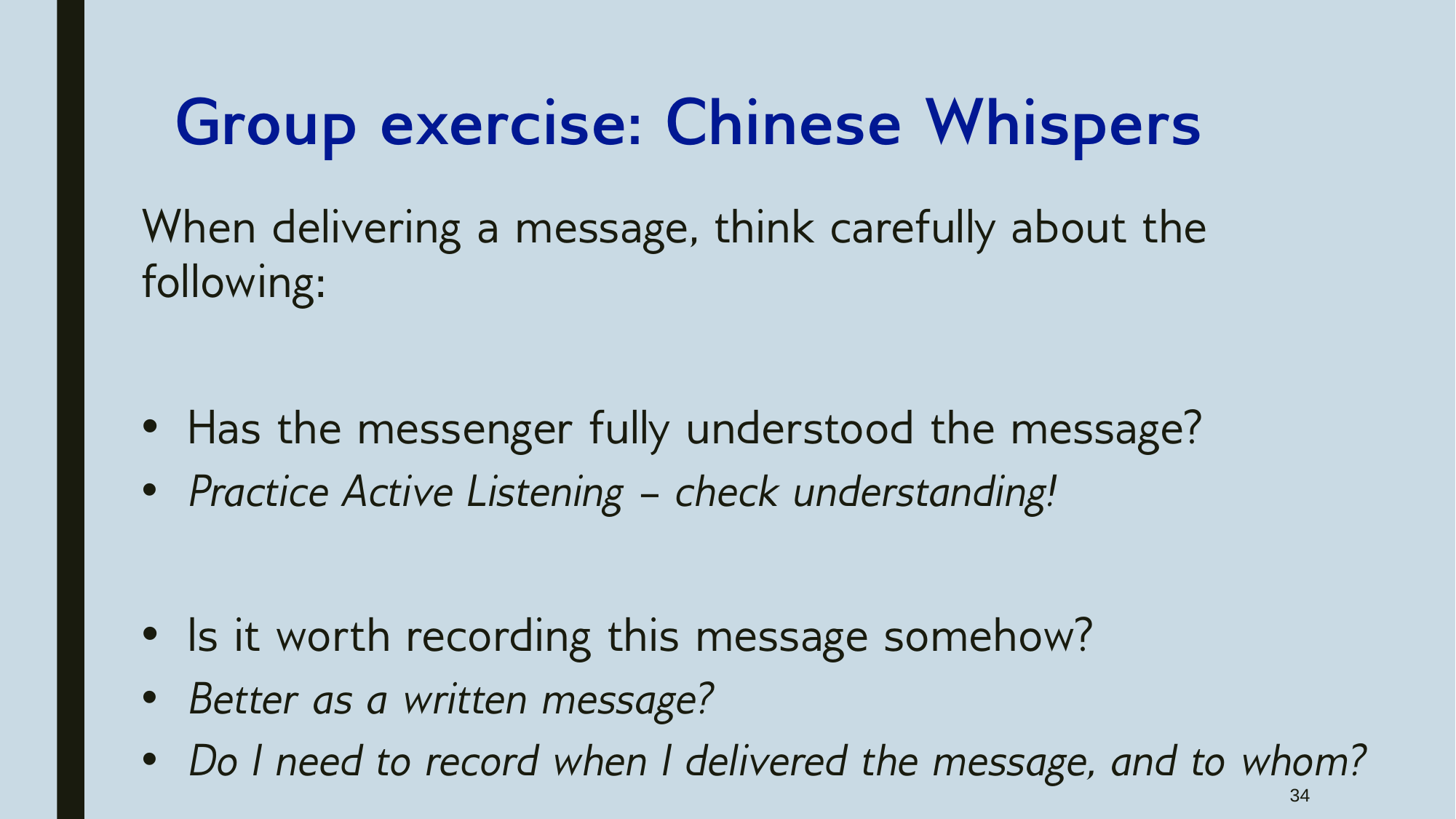

# Group exercise: Chinese Whispers
When delivering a message, think carefully about the following:

Has the messenger fully understood the message?
Practice Active Listening – check understanding!

Is it worth recording this message somehow?
Better as a written message?
Do I need to record when I delivered the message, and to whom?

34